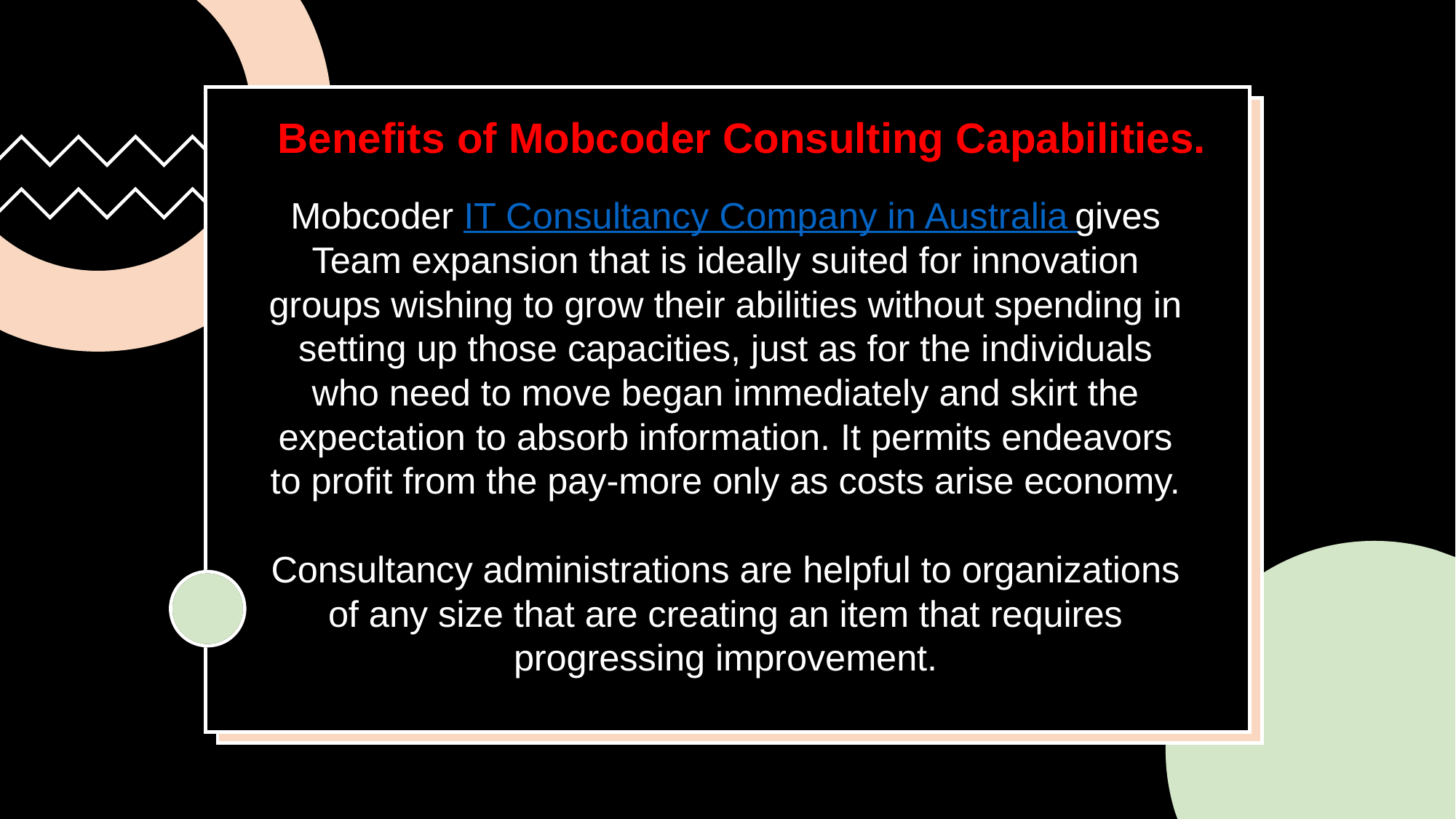

# Benefits of Mobcoder Consulting Capabilities.

Mobcoder IT Consultancy Company in Australia gives Team expansion that is ideally suited for innovation groups wishing to grow their abilities without spending in setting up those capacities, just as for the individuals who need to move began immediately and skirt the expectation to absorb information. It permits endeavors to profit from the pay-more only as costs arise economy.

Consultancy administrations are helpful to organizations of any size that are creating an item that requires progressing improvement.